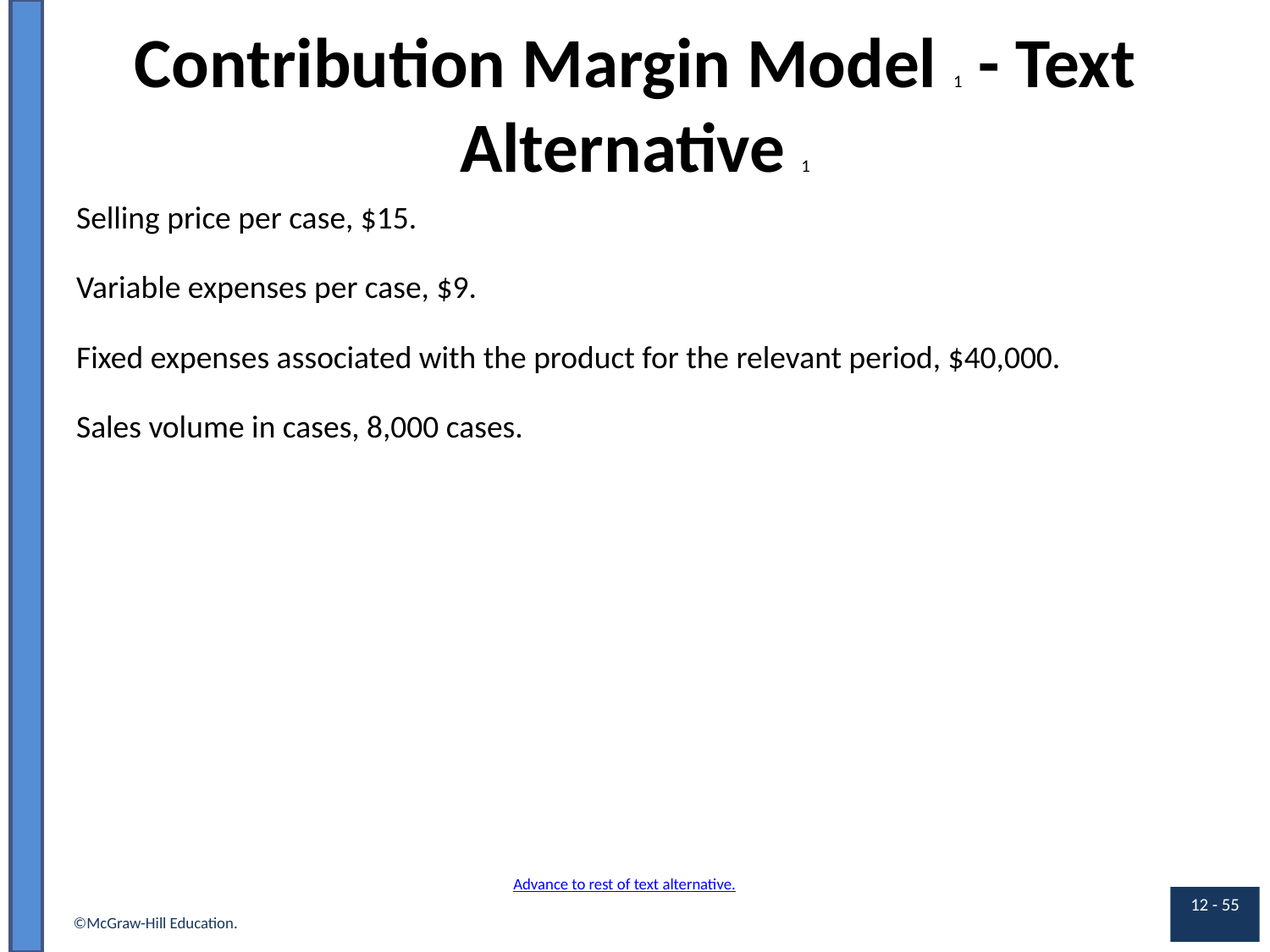

# Contribution Margin Model 1 - Text Alternative 1
Selling price per case, $15.
Variable expenses per case, $9.
Fixed expenses associated with the product for the relevant period, $40,000.
Sales volume in cases, 8,000 cases.
Advance to rest of text alternative.